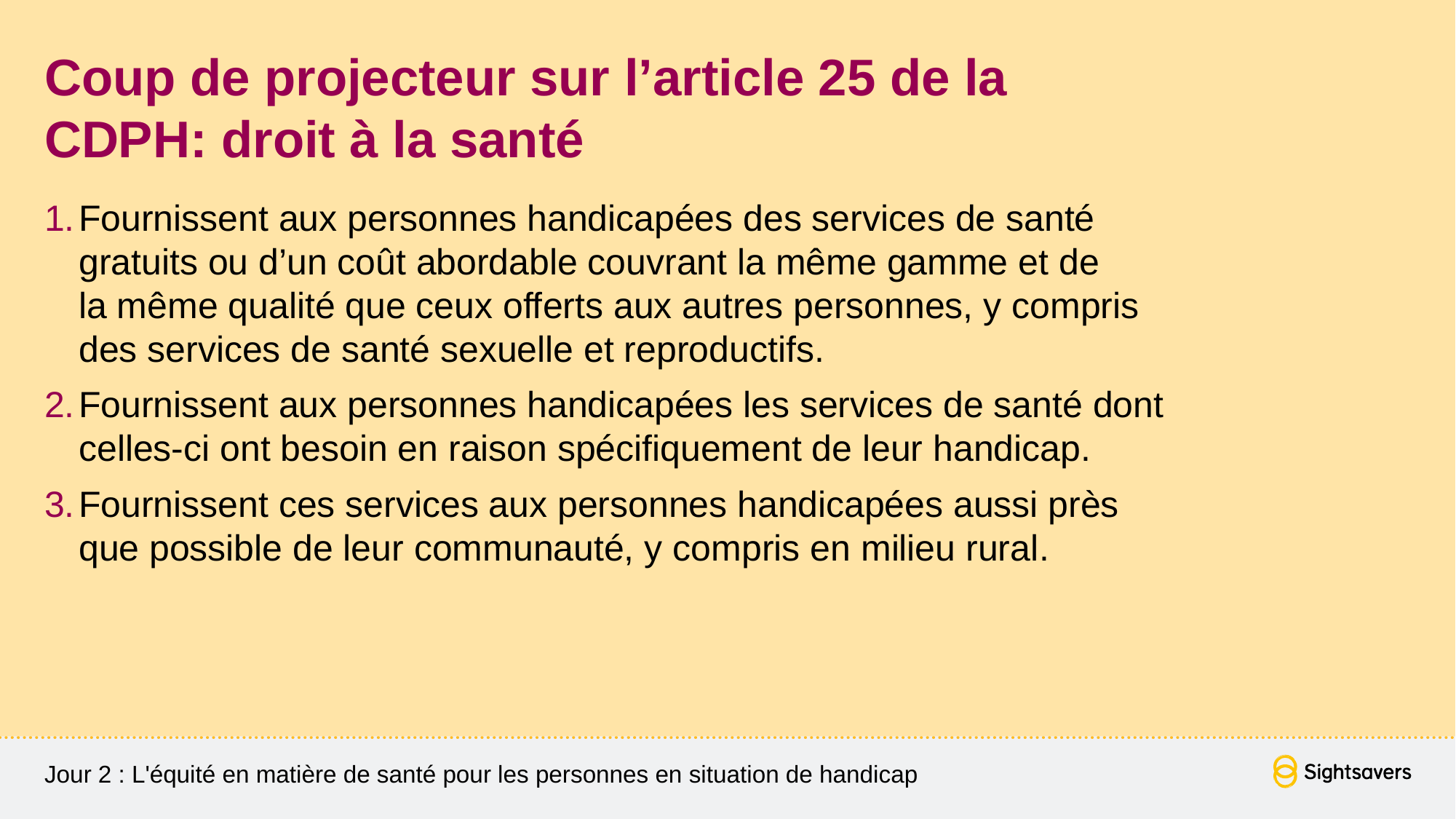

# Coup de projecteur sur l’article 25 de la CDPH: droit à la santé
Fournissent aux personnes handicapées des services de santé
gratuits ou d’un coût abordable couvrant la même gamme et de
la même qualité que ceux offerts aux autres personnes, y compris
des services de santé sexuelle et reproductifs.
Fournissent aux personnes handicapées les services de santé dont
celles-ci ont besoin en raison spécifiquement de leur handicap.
Fournissent ces services aux personnes handicapées aussi près
que possible de leur communauté, y compris en milieu rural.
Jour 2 : L'équité en matière de santé pour les personnes en situation de handicap